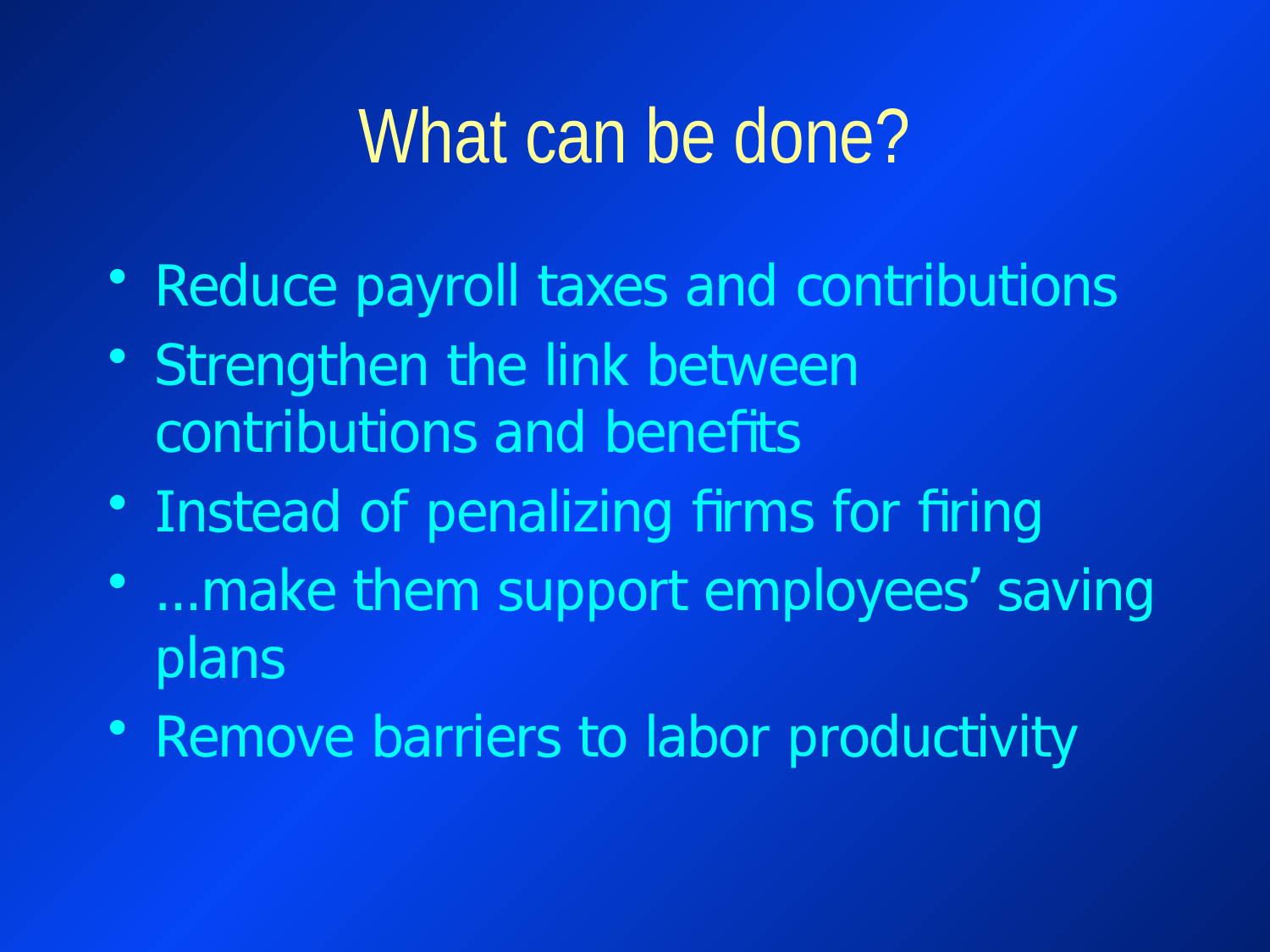

# What can be done?
Reduce payroll taxes and contributions
Strengthen the link between contributions and benefits
Instead of penalizing firms for firing
…make them support employees’ saving plans
Remove barriers to labor productivity